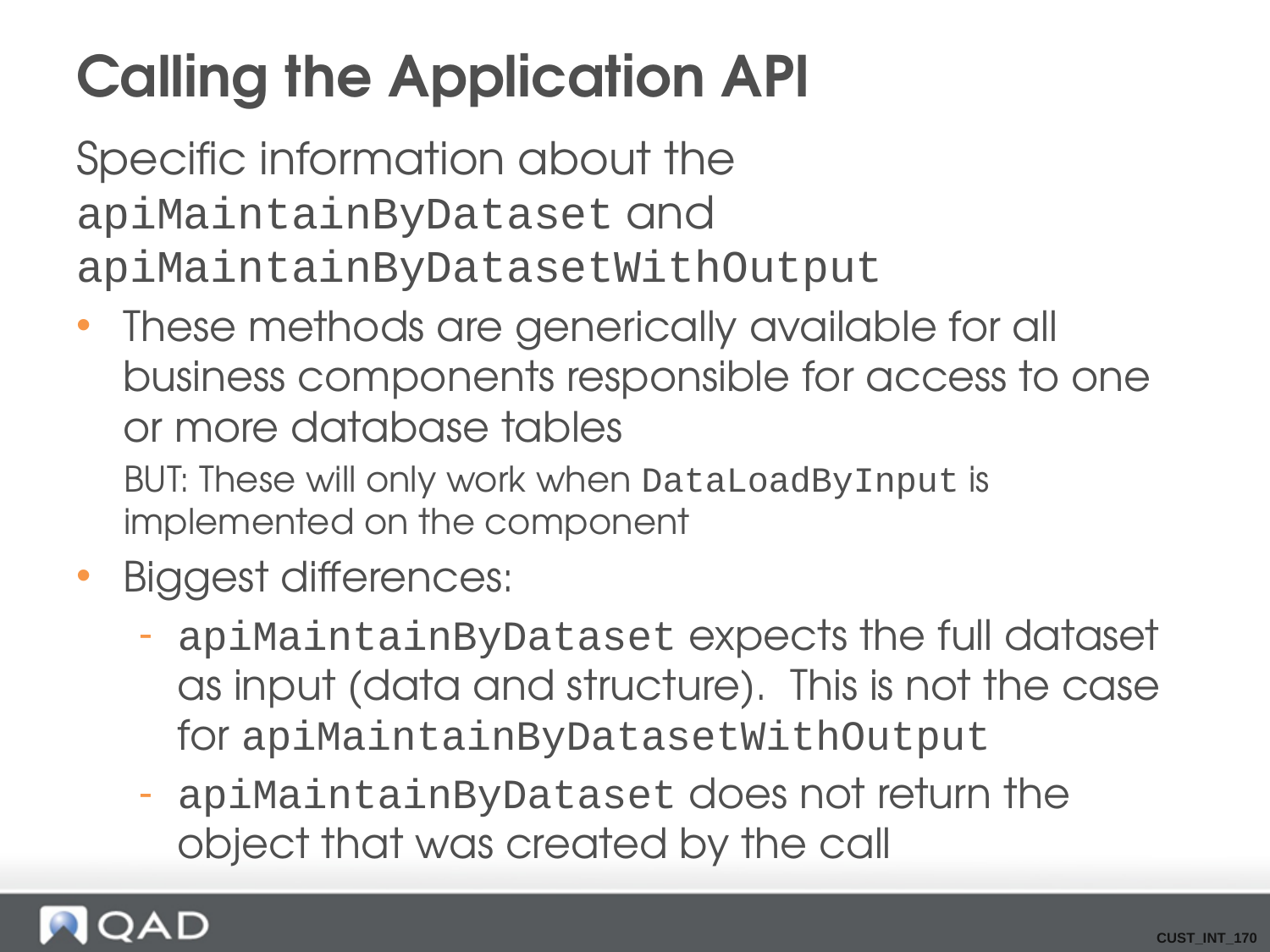

# Calling the Application API
Specific information about the apiMaintainByDataset and apiMaintainByDatasetWithOutput
These methods are generically available for all business components responsible for access to one or more database tables
BUT: These will only work when DataLoadByInput is implemented on the component
Biggest differences:
apiMaintainByDataset expects the full dataset as input (data and structure).  This is not the case for apiMaintainByDatasetWithOutput
apiMaintainByDataset does not return the object that was created by the call
CUST_INT_170